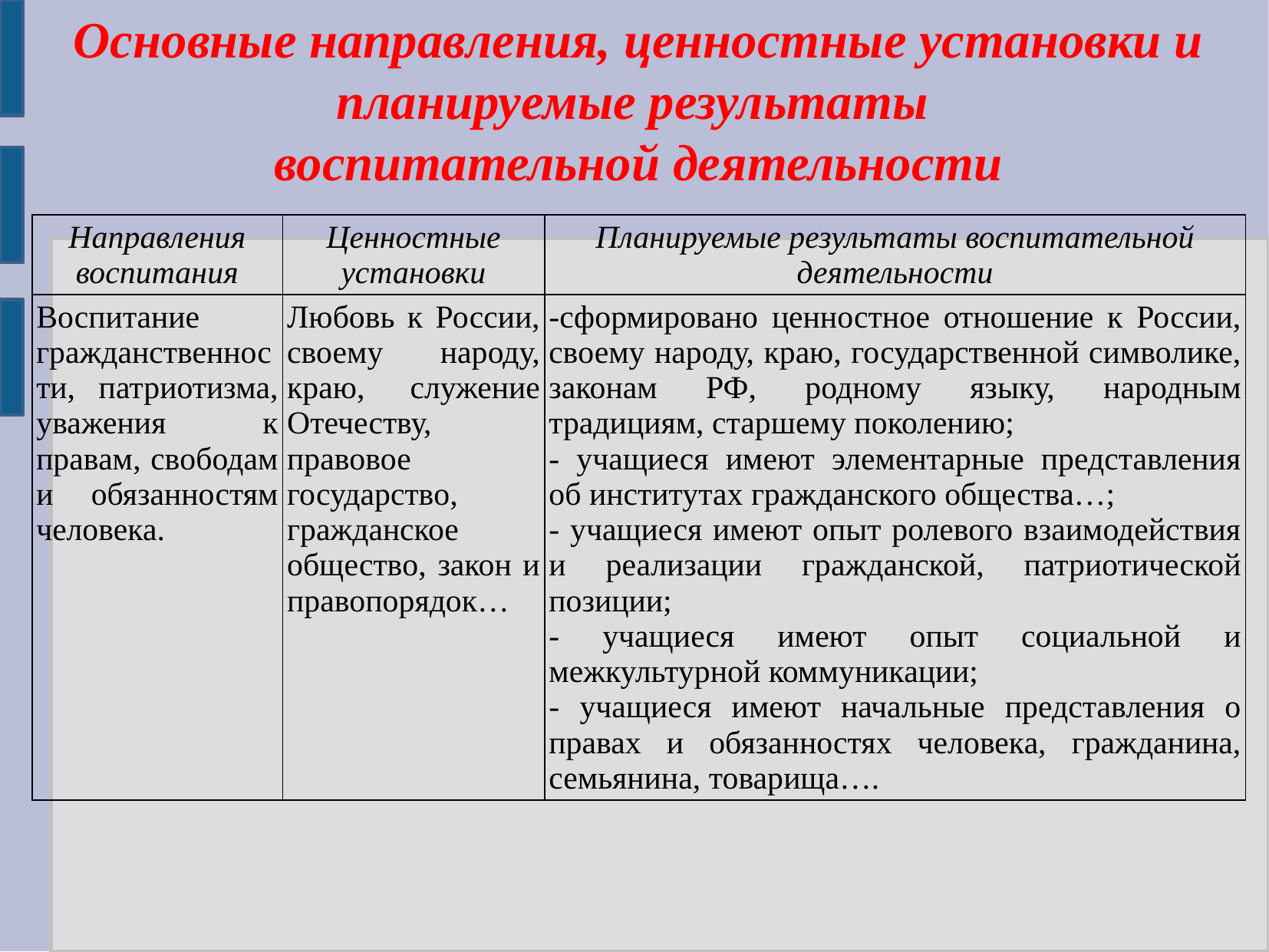

Основные направления, ценностные установки и планируемые результаты
воспитательной деятельности

| Направления воспитания | Ценностные установки | Планируемые результаты воспитательной деятельности |
| --- | --- | --- |
| Воспитание гражданственности, патриотизма, уважения к правам, свободам и обязанностям человека. | Любовь к России, своему народу, краю, служение Отечеству, правовое государство, гражданское общество, закон и правопорядок… | -сформировано ценностное отношение к России, своему народу, краю, государственной символике, законам РФ, родному языку, народным традициям, старшему поколению; - учащиеся имеют элементарные представления об институтах гражданского общества…; - учащиеся имеют опыт ролевого взаимодействия и реализации гражданской, патриотической позиции; - учащиеся имеют опыт социальной и межкультурной коммуникации; - учащиеся имеют начальные представления о правах и обязанностях человека, гражданина, семьянина, товарища…. |